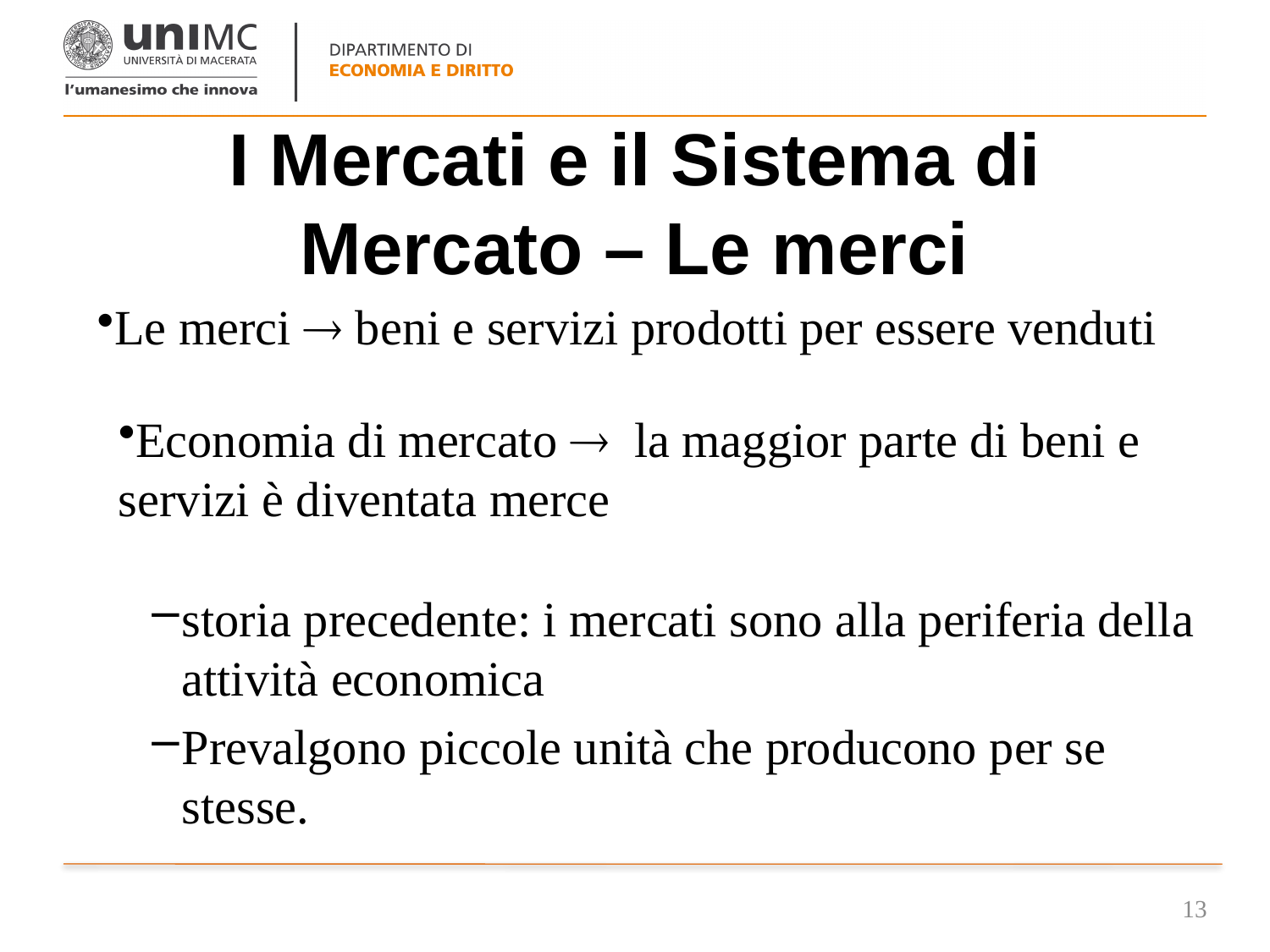

# I Mercati e il Sistema di Mercato – Le merci
Le merci → beni e servizi prodotti per essere venduti
Economia di mercato →  la maggior parte di beni e servizi è diventata merce
storia precedente: i mercati sono alla periferia della attività economica
Prevalgono piccole unità che producono per se stesse.
13